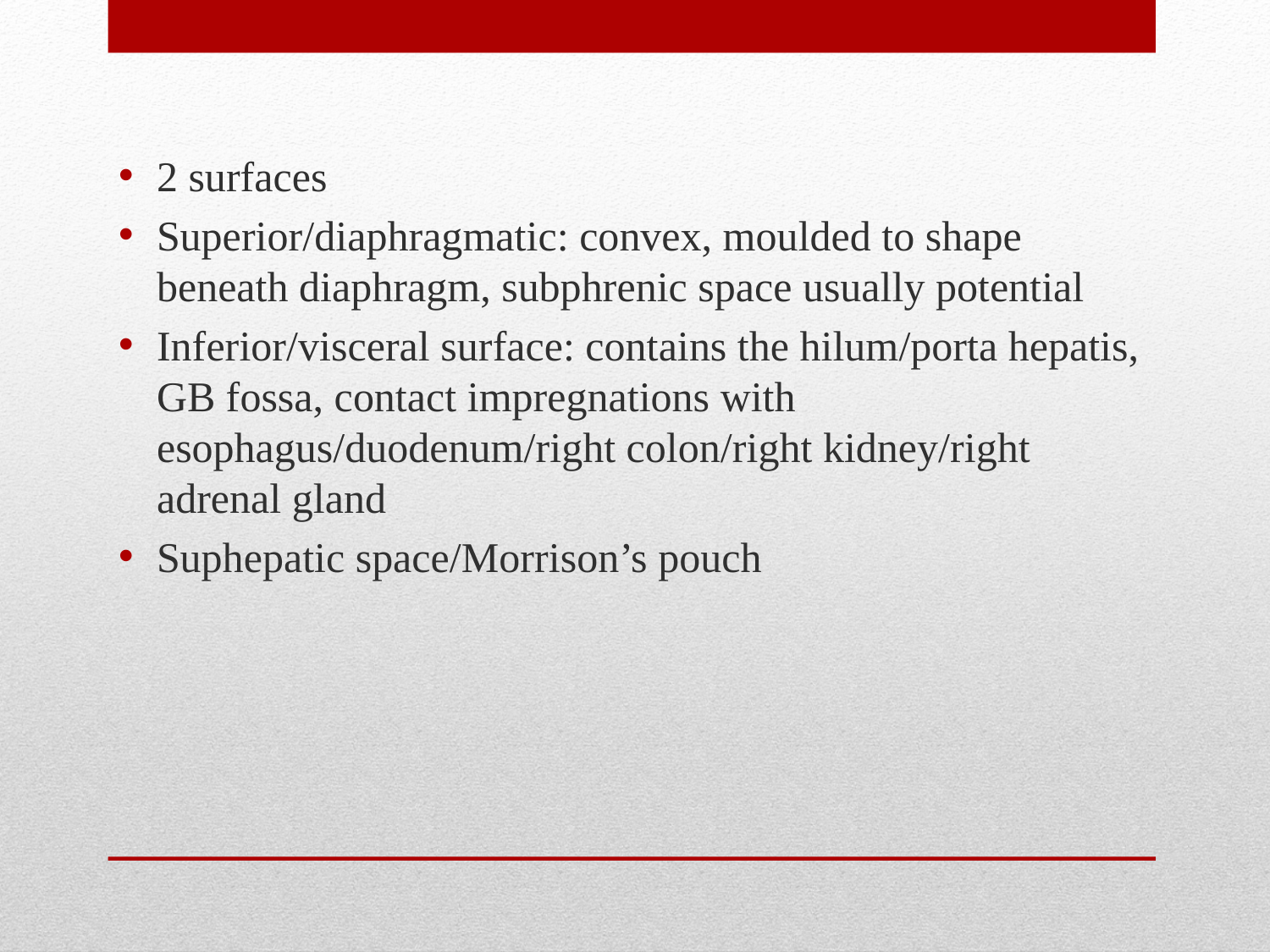

2 surfaces
Superior/diaphragmatic: convex, moulded to shape beneath diaphragm, subphrenic space usually potential
Inferior/visceral surface: contains the hilum/porta hepatis, GB fossa, contact impregnations with esophagus/duodenum/right colon/right kidney/right adrenal gland
Suphepatic space/Morrison’s pouch
#